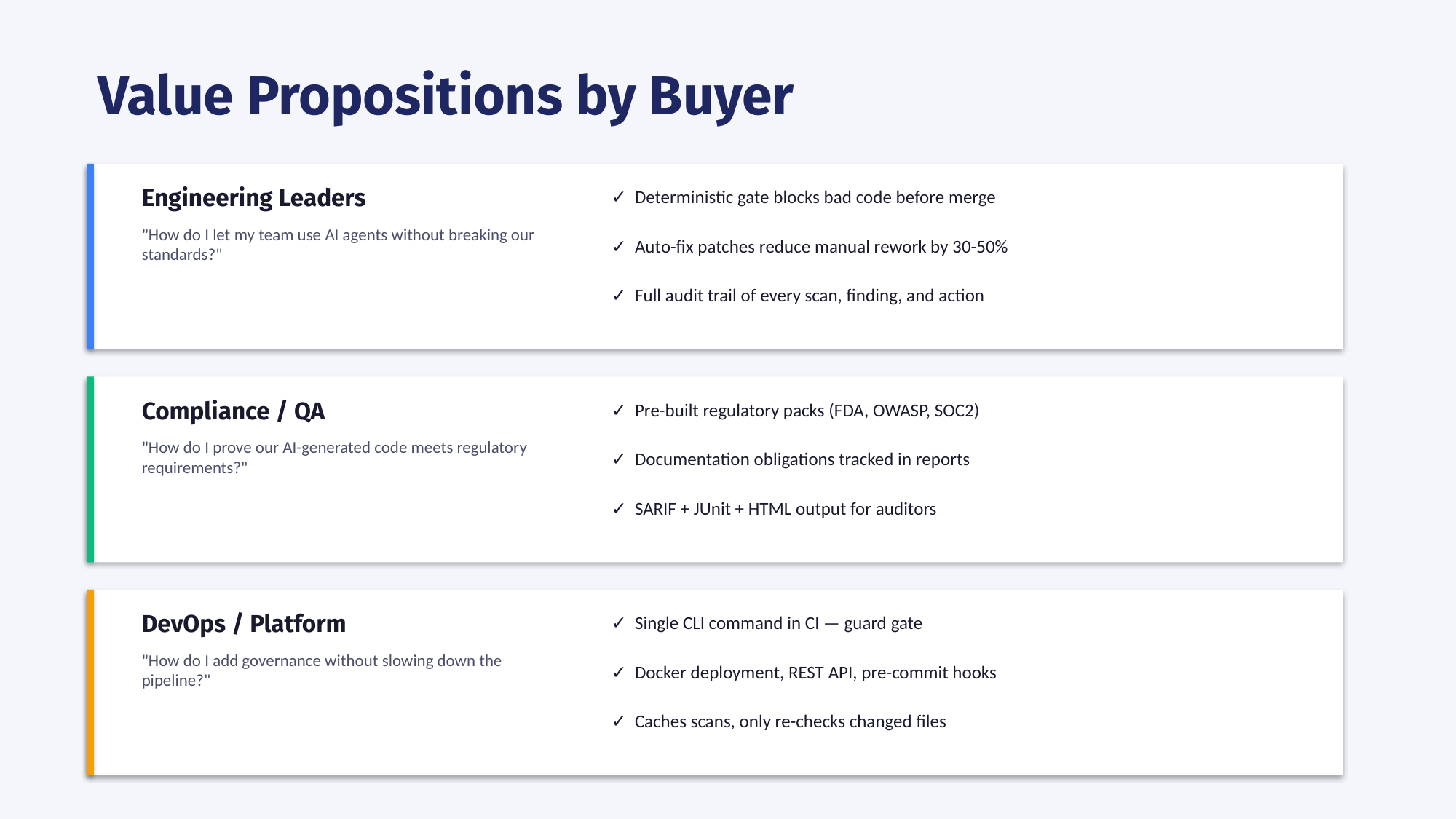

Value Propositions by Buyer

Engineering Leaders
✓  Deterministic gate blocks bad code before merge
"How do I let my team use AI agents without breaking our standards?"
✓  Auto-fix patches reduce manual rework by 30-50%
✓  Full audit trail of every scan, finding, and action

Compliance / QA
✓  Pre-built regulatory packs (FDA, OWASP, SOC2)
"How do I prove our AI-generated code meets regulatory requirements?"
✓  Documentation obligations tracked in reports
✓  SARIF + JUnit + HTML output for auditors

DevOps / Platform
✓  Single CLI command in CI — guard gate
"How do I add governance without slowing down the pipeline?"
✓  Docker deployment, REST API, pre-commit hooks
✓  Caches scans, only re-checks changed files